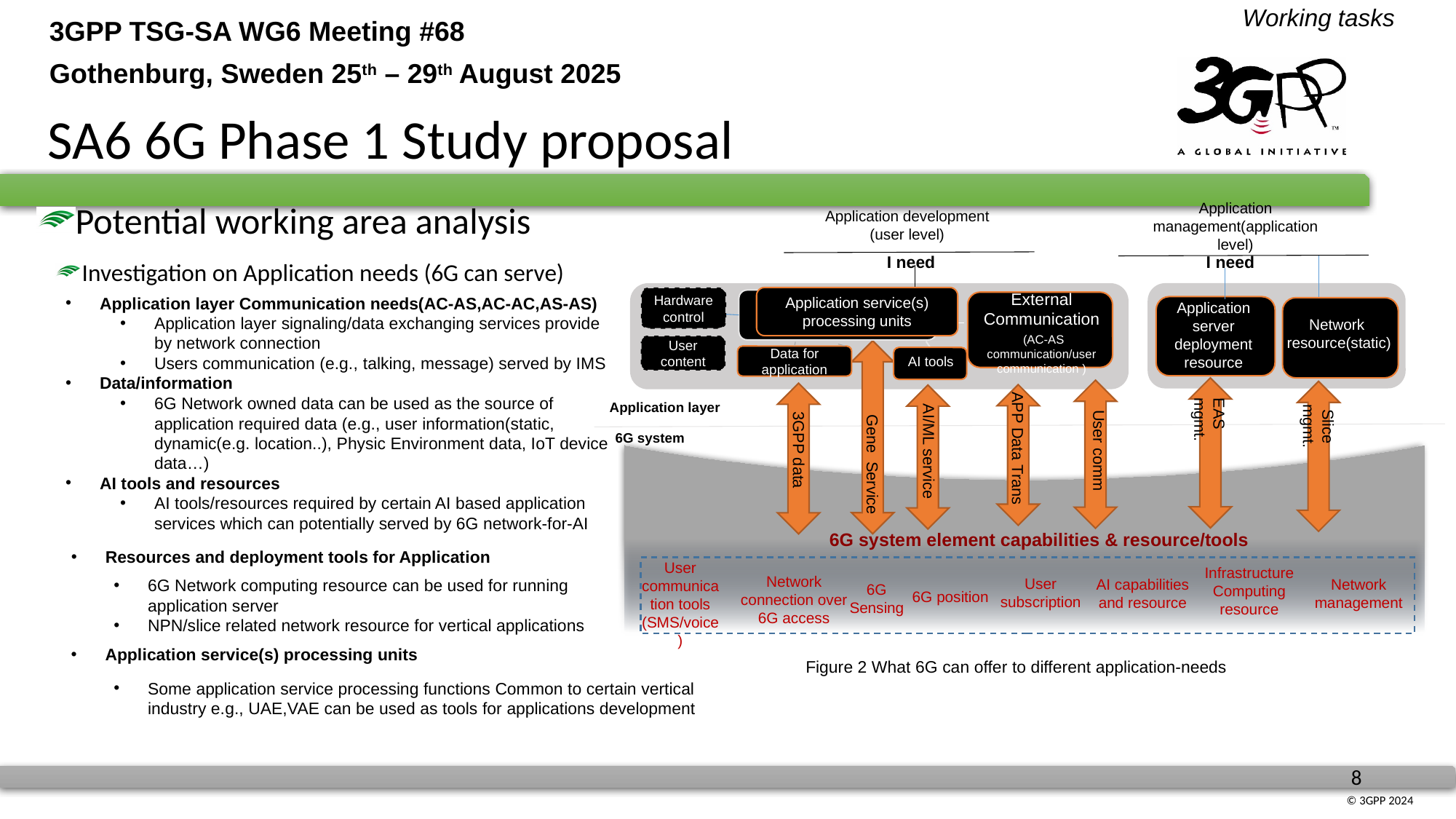

Working tasks
# SA6 6G Phase 1 Study proposal
Potential working area analysis
Application development
(user level)
Application management(application level)
I need
I need
Investigation on Application needs (6G can serve)
External Communication
 (AC-AS communication/user communication )

Application layer Communication needs(AC-AS,AC-AC,AS-AS)
Application layer signaling/data exchanging services provide by network connection
Users communication (e.g., talking, message) served by IMS
Data/information
6G Network owned data can be used as the source of application required data (e.g., user information(static, dynamic(e.g. location..), Physic Environment data, IoT device data…)
AI tools and resources
AI tools/resources required by certain AI based application services which can potentially served by 6G network-for-AI
Application service(s) processing units
Hardware control
Application service processing

Application server deployment resource

Network  resource(static)
User content

Data for application

AI tools

Application layer
 User comm
EAS mgmt.
3GPP data
 Slice mgmt.
Gene  Service
 AI/ML service
6G system
APP Data Trans

6G system element capabilities & resource/tools

Resources and deployment tools for Application
User communication tools (SMS/voice)

6G Network computing resource can be used for running application server
NPN/slice related network resource for vertical applications
Infrastructure Computing resource
User subscription
AI capabilities and resource
Network management
6G position
6G Sensing
Network connection over 6G access
Application service(s) processing units
Figure 2 What 6G can offer to different application-needs
Some application service processing functions Common to certain vertical industry e.g., UAE,VAE can be used as tools for applications development